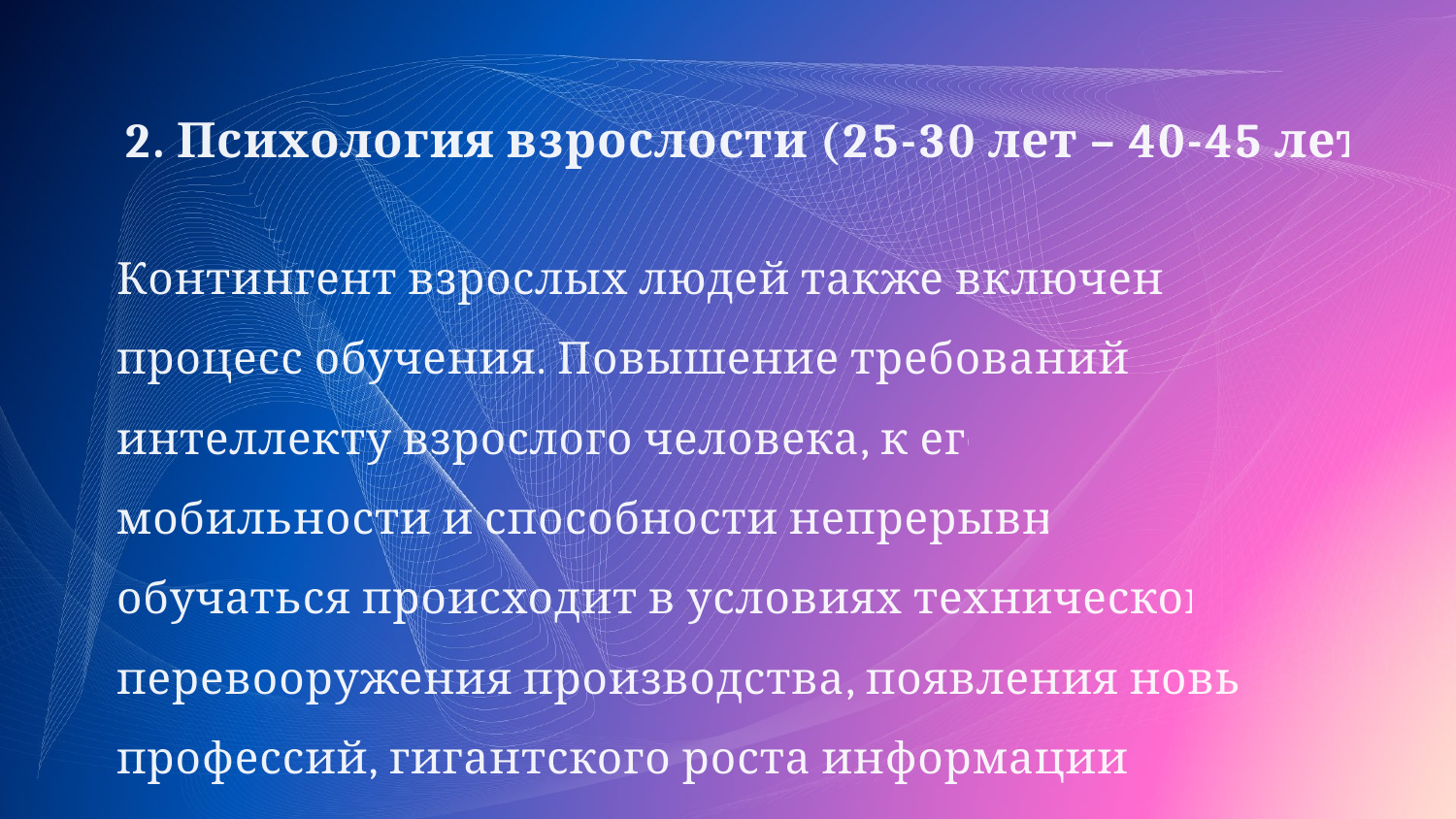

2. Психология взрослости (25-30 лет – 40-45 лет).

Контингент взрослых людей также включен в процесс обучения. Повышение требований к интеллекту взрослого человека, к его  мобильности и способности непрерывно обучаться происходит в условиях технического перевооружения производства, появления новых профессий, гигантского роста информации и расширения масштабов человеческой деятельности.